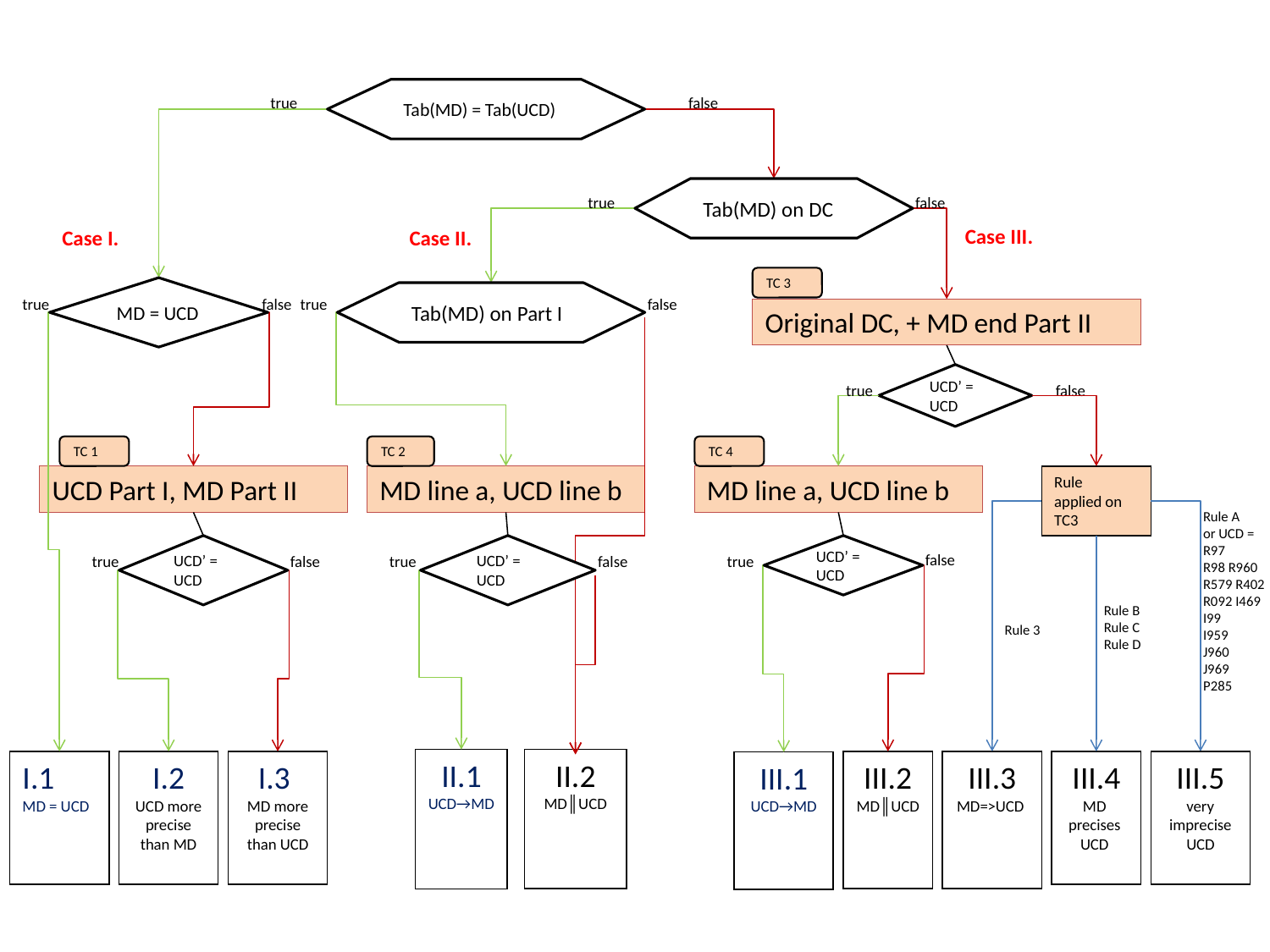

Tab(MD) = Tab(UCD)
true
false
Tab(MD) on DC
true
false
Case III.
Case I.
Case II.
TC 3
MD = UCD
Tab(MD) on Part I
true
false
true
false
Original DC, + MD end Part II
UCD’ = UCD
true
false
TC 1
TC 2
TC 4
UCD Part I, MD Part II
MD line a, UCD line b
MD line a, UCD line b
Rule
applied on TC3
Rule A
or UCD = R97
R98 R960
R579 R402 R092 I469
I99
I959
J960
J969
P285

UCD’ = UCD
UCD’ = UCD
UCD’ = UCD
false
true
false
true
false
true
Rule B
Rule C
Rule D
Rule 3
II.1
UCD→MD

19%
II.2
MD║UCD

5%
I.1
MD = UCD

15%
I.2
UCD more precise
than MD
6%
I.3
MD more precise
 than UCD
9%
III.2
MD║UCD

10%
III.3
MD=>UCD

1%
III.4
MD
precises
UCD
3%
III.5
very imprecise
UCD
3%
III.1
UCD→MD

29%